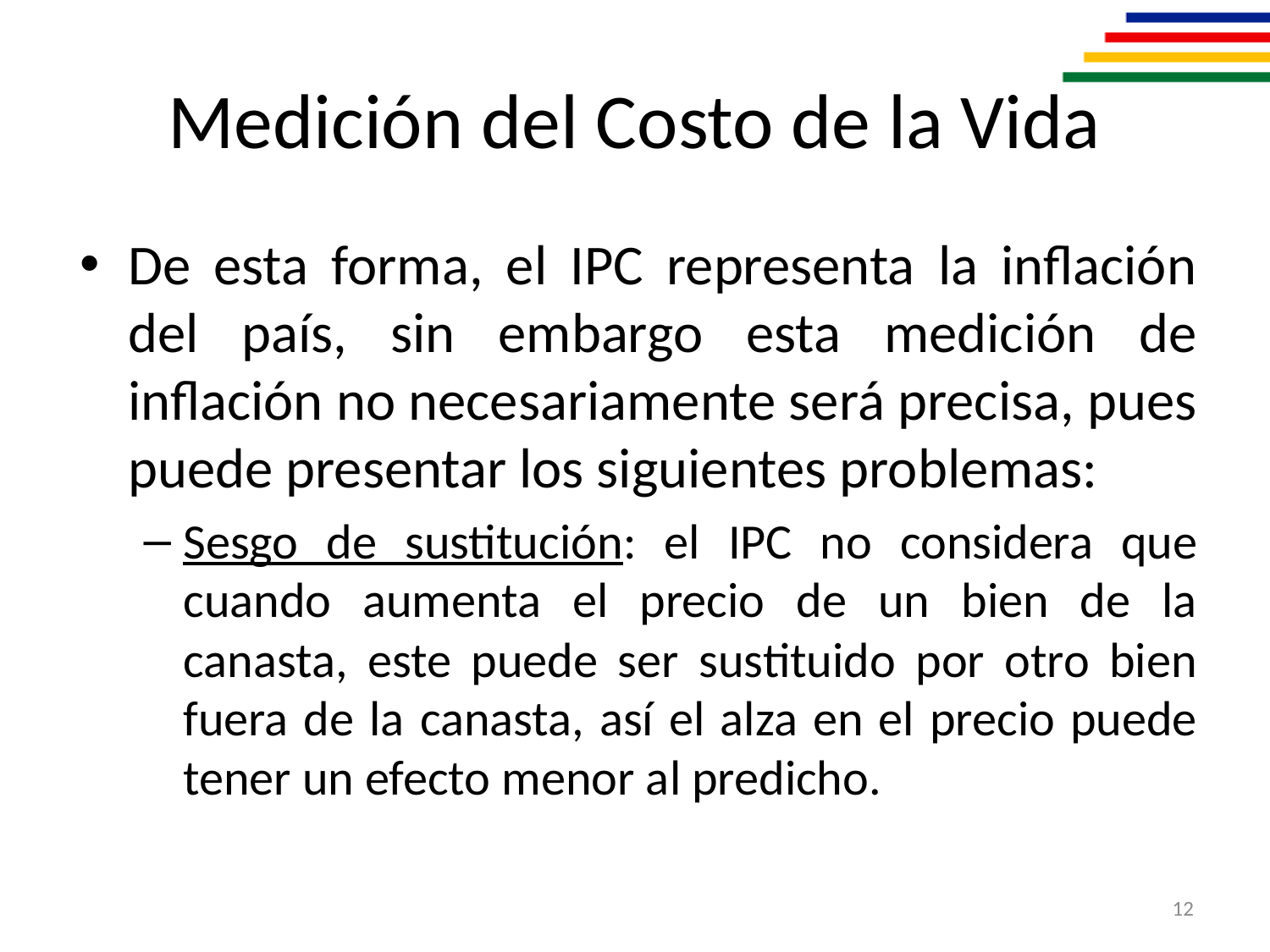

# Medición del Costo de la Vida
De esta forma, el IPC representa la inflación del país, sin embargo esta medición de inflación no necesariamente será precisa, pues puede presentar los siguientes problemas:
Sesgo de sustitución: el IPC no considera que cuando aumenta el precio de un bien de la canasta, este puede ser sustituido por otro bien fuera de la canasta, así el alza en el precio puede tener un efecto menor al predicho.

12